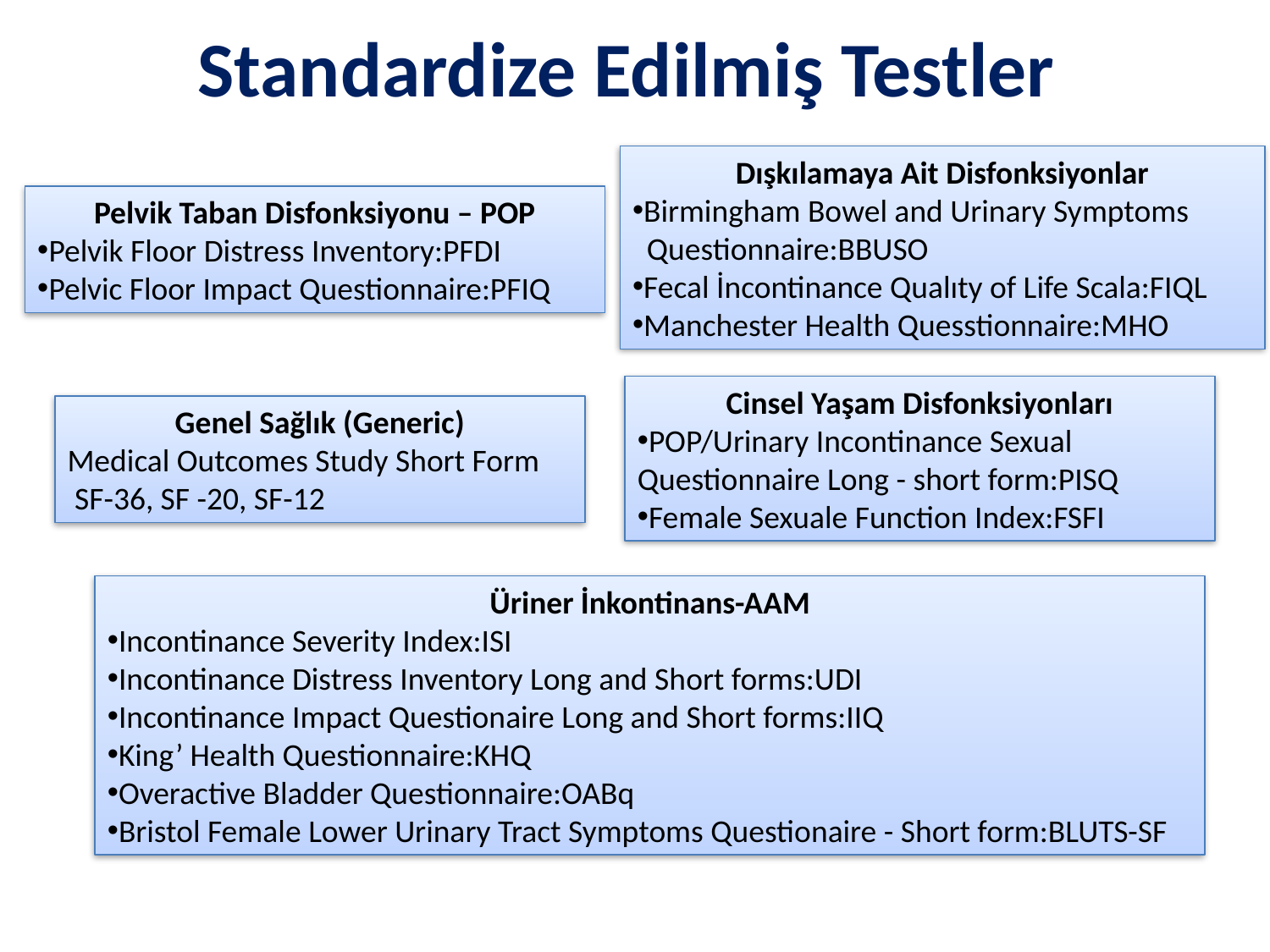

# Standardize Edilmiş Testler
Dışkılamaya Ait Disfonksiyonlar
Birmingham Bowel and Urinary Symptoms
  Questionnaire:BBUSO
Fecal İncontinance Qualıty of Life Scala:FIQL
Manchester Health Quesstionnaire:MHO
Pelvik Taban Disfonksiyonu – POP
Pelvik Floor Distress Inventory:PFDI
Pelvic Floor Impact Questionnaire:PFIQ
Cinsel Yaşam Disfonksiyonları
POP/Urinary Incontinance Sexual Questionnaire Long - short form:PISQ
Female Sexuale Function Index:FSFI
Genel Sağlık (Generic)
Medical Outcomes Study Short Form
 SF-36, SF -20, SF-12
Üriner İnkontinans-AAM
Incontinance Severity Index:ISI
Incontinance Distress Inventory Long and Short forms:UDI
Incontinance Impact Questionaire Long and Short forms:IIQ
King’ Health Questionnaire:KHQ
Overactive Bladder Questionnaire:OABq
Bristol Female Lower Urinary Tract Symptoms Questionaire - Short form:BLUTS-SF